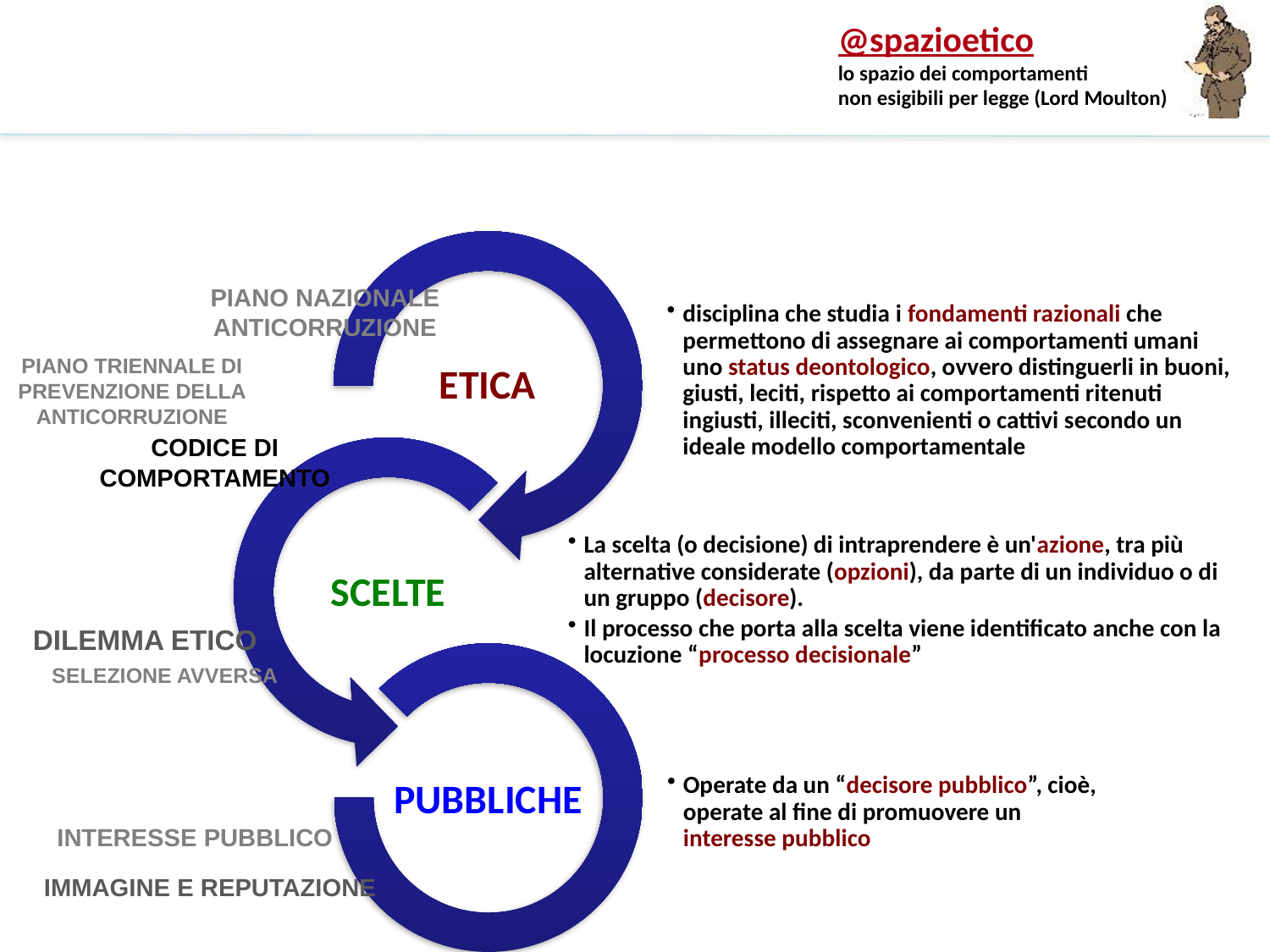

disciplina che studia i fondamenti razionali che permettono di assegnare ai comportamenti umani uno status deontologico, ovvero distinguerli in buoni, giusti, leciti, rispetto ai comportamenti ritenuti ingiusti, illeciti, sconvenienti o cattivi secondo un ideale modello comportamentale
ETICA
La scelta (o decisione) di intraprendere è un'azione, tra più alternative considerate (opzioni), da parte di un individuo o di un gruppo (decisore).
Il processo che porta alla scelta viene identificato anche con la locuzione “processo decisionale”
SCELTE
Operate da un “decisore pubblico”, cioè, operate al fine di promuovere un interesse pubblico
PUBBLICHE
PIANO NAZIONALE ANTICORRUZIONE
PIANO TRIENNALE DI PREVENZIONE DELLA ANTICORRUZIONE
CODICE DI COMPORTAMENTO
DILEMMA ETICO
SELEZIONE AVVERSA
INTERESSE PUBBLICO
IMMAGINE E REPUTAZIONE